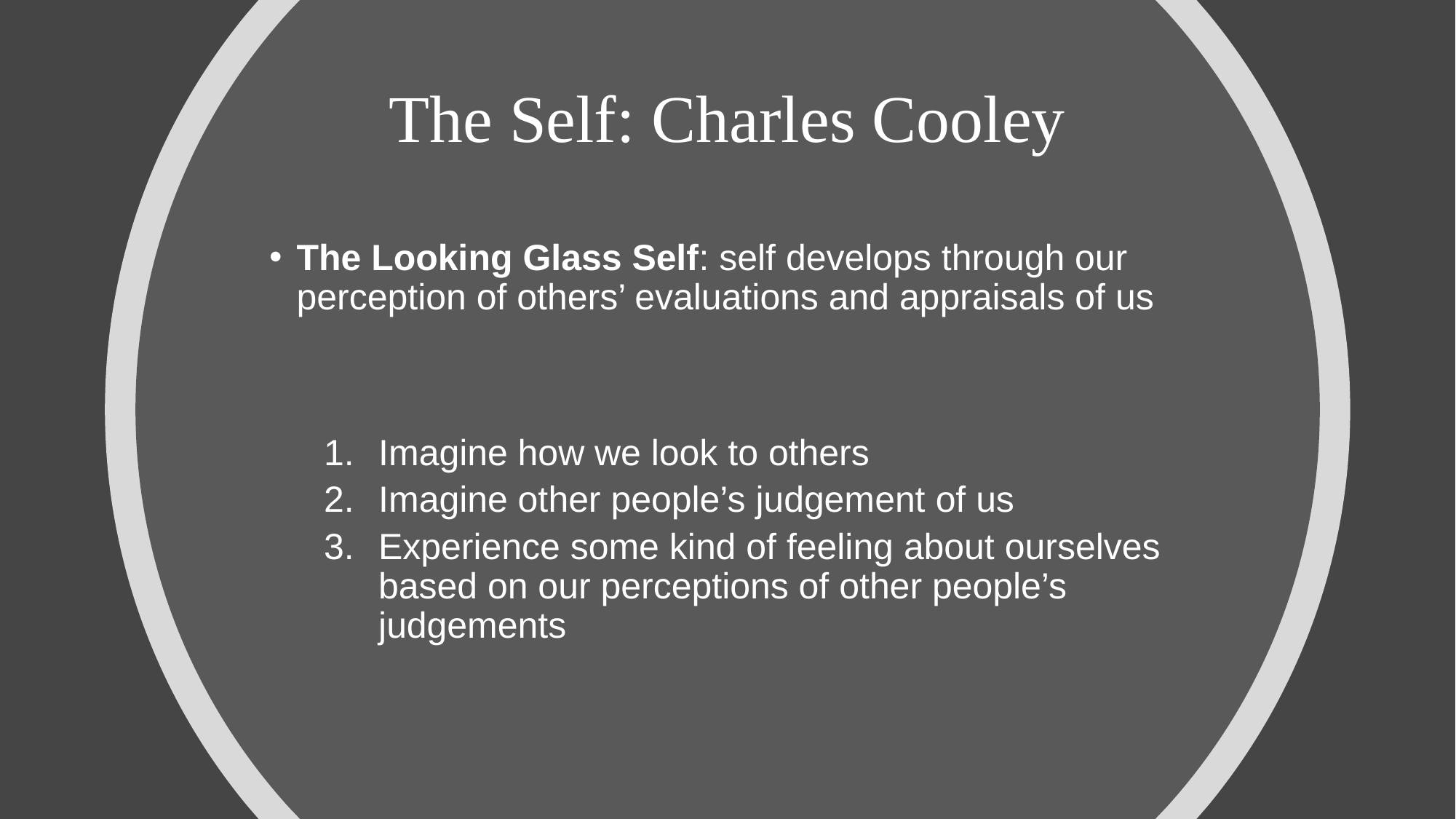

# The Self: Charles Cooley
The Looking Glass Self: self develops through our perception of others’ evaluations and appraisals of us

Imagine how we look to others
Imagine other people’s judgement of us
Experience some kind of feeling about ourselves based on our perceptions of other people’s judgements